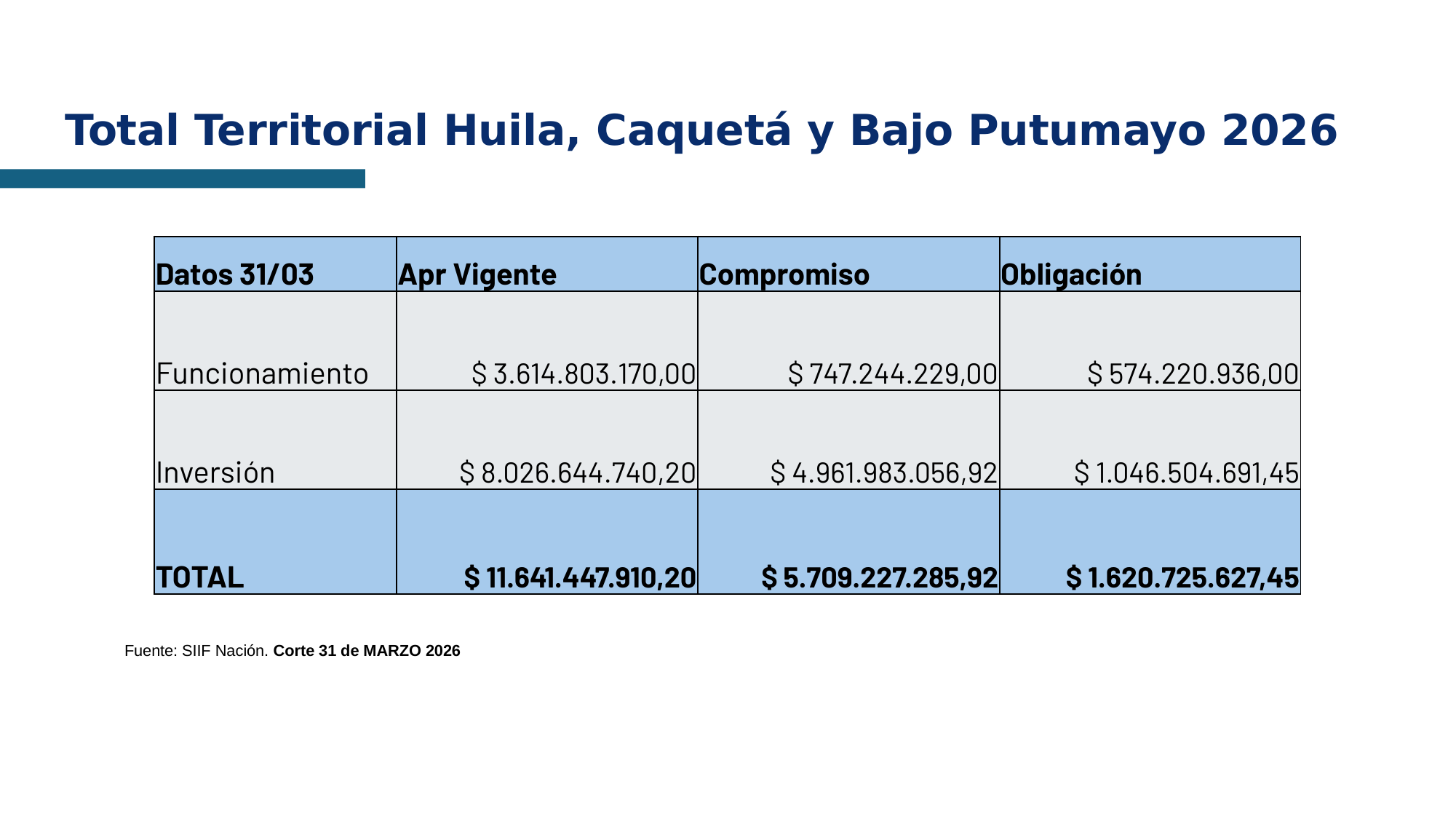

Total Territorial Huila, Caquetá y Bajo Putumayo 2026

| Datos 31/03 | Apr Vigente | Compromiso | Obligación |
| --- | --- | --- | --- |
| Funcionamiento | $ 3.614.803.170,00 | $ 747.244.229,00 | $ 574.220.936,00 |
| Inversión | $ 8.026.644.740,20 | $ 4.961.983.056,92 | $ 1.046.504.691,45 |
| TOTAL | $ 11.641.447.910,20 | $ 5.709.227.285,92 | $ 1.620.725.627,45 |
Fuente: SIIF Nación. Corte 31 de MARZO 2026